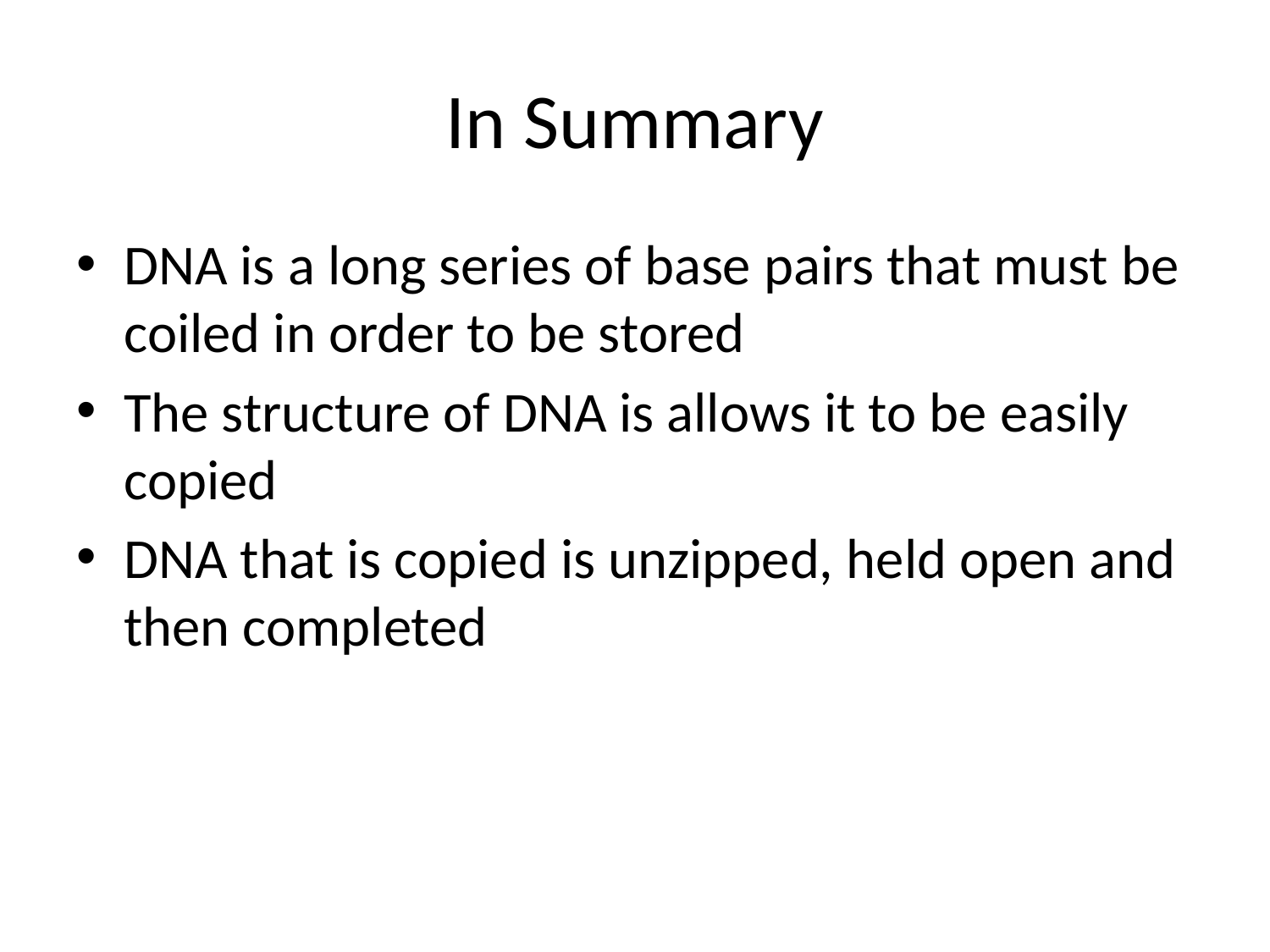

# In Summary
DNA is a long series of base pairs that must be coiled in order to be stored
The structure of DNA is allows it to be easily copied
DNA that is copied is unzipped, held open and then completed